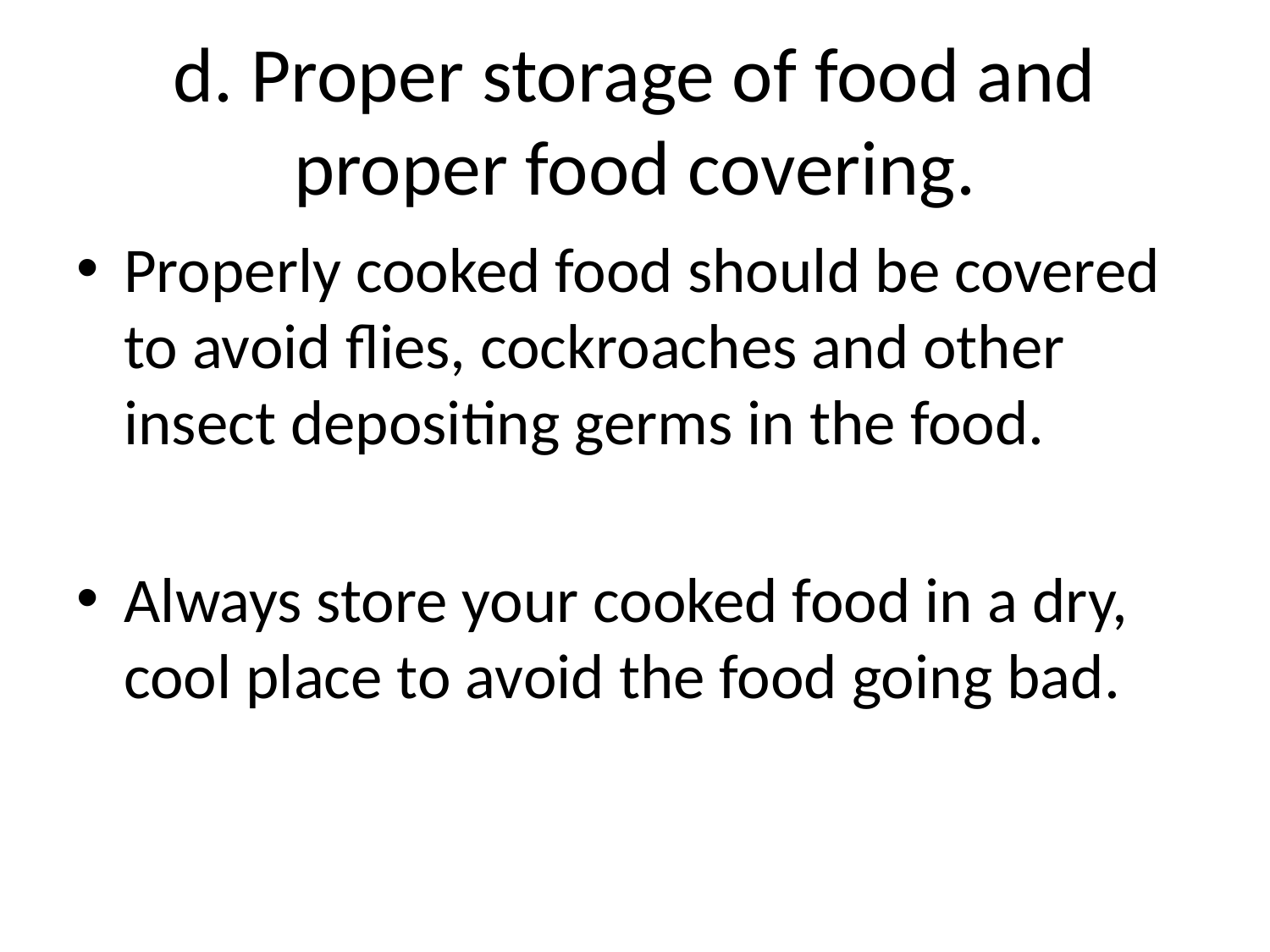

# d. Proper storage of food and proper food covering.
Properly cooked food should be covered to avoid flies, cockroaches and other insect depositing germs in the food.

Always store your cooked food in a dry, cool place to avoid the food going bad.